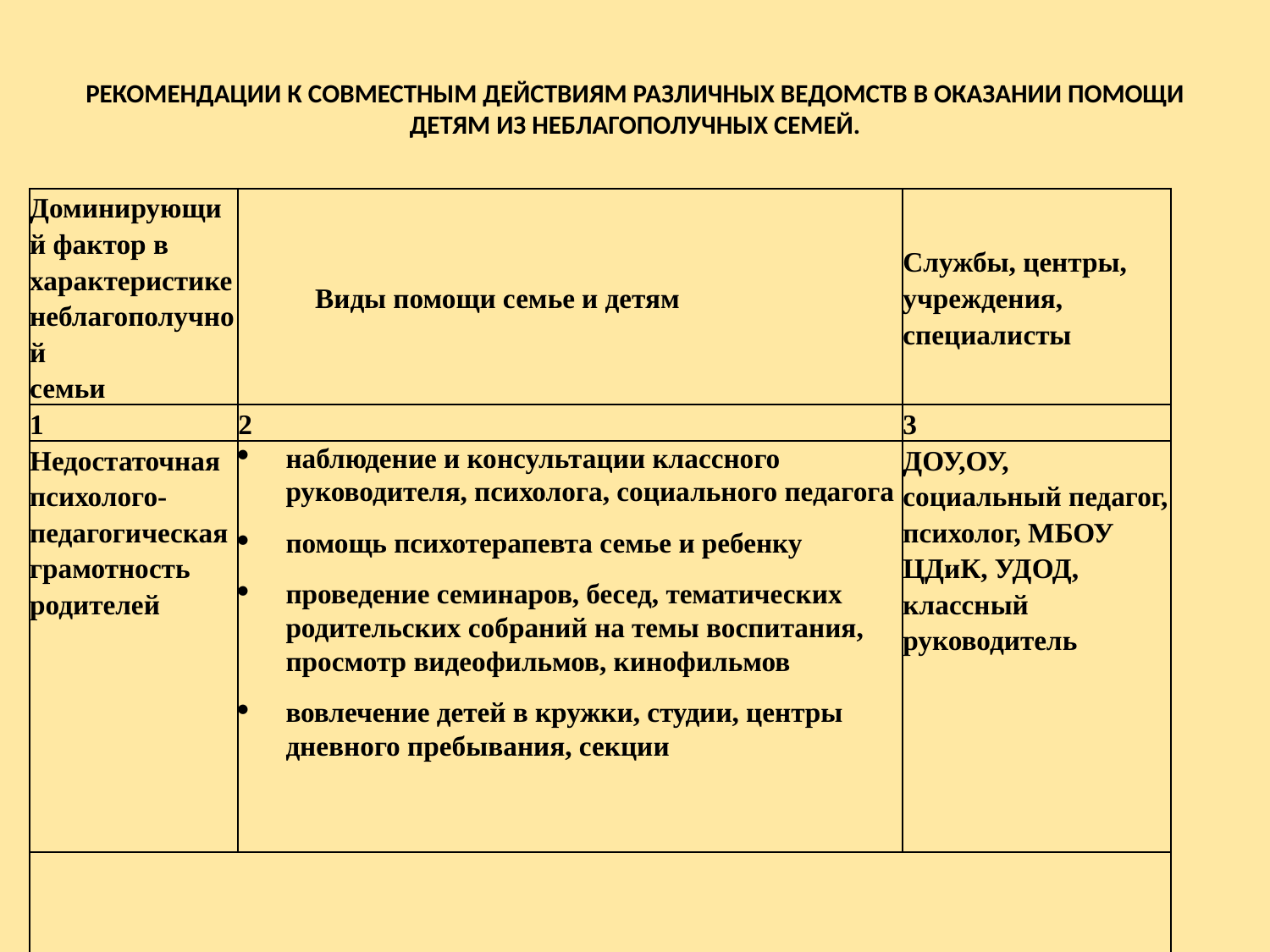

# РЕКОМЕНДАЦИИ К СОВМЕСТНЫМ ДЕЙСТВИЯМ РАЗЛИЧНЫХ ВЕДОМСТВ В ОКАЗАНИИ ПОМОЩИ ДЕТЯМ ИЗ НЕБЛАГОПОЛУЧНЫХ СЕМЕЙ.
| Доминирующий фактор в характеристике неблагополучной  семьи | Виды помощи семье и детям | Службы, центры, учреждения, специалисты |
| --- | --- | --- |
| 1 | 2 | 3 |
| Недостаточная психолого-педагогическая грамотность родителей | наблюдение и консультации классного руководителя, психолога, социального педагога помощь психотерапевта семье и ребенку проведение семинаров, бесед, тематических родительских собраний на темы воспитания, просмотр видеофильмов, кинофильмов вовлечение детей в кружки, студии, центры дневного пребывания, секции | ДОУ,ОУ, социальный педагог, психолог, МБОУ ЦДиК, УДОД, классный руководитель |
|  |  |  |